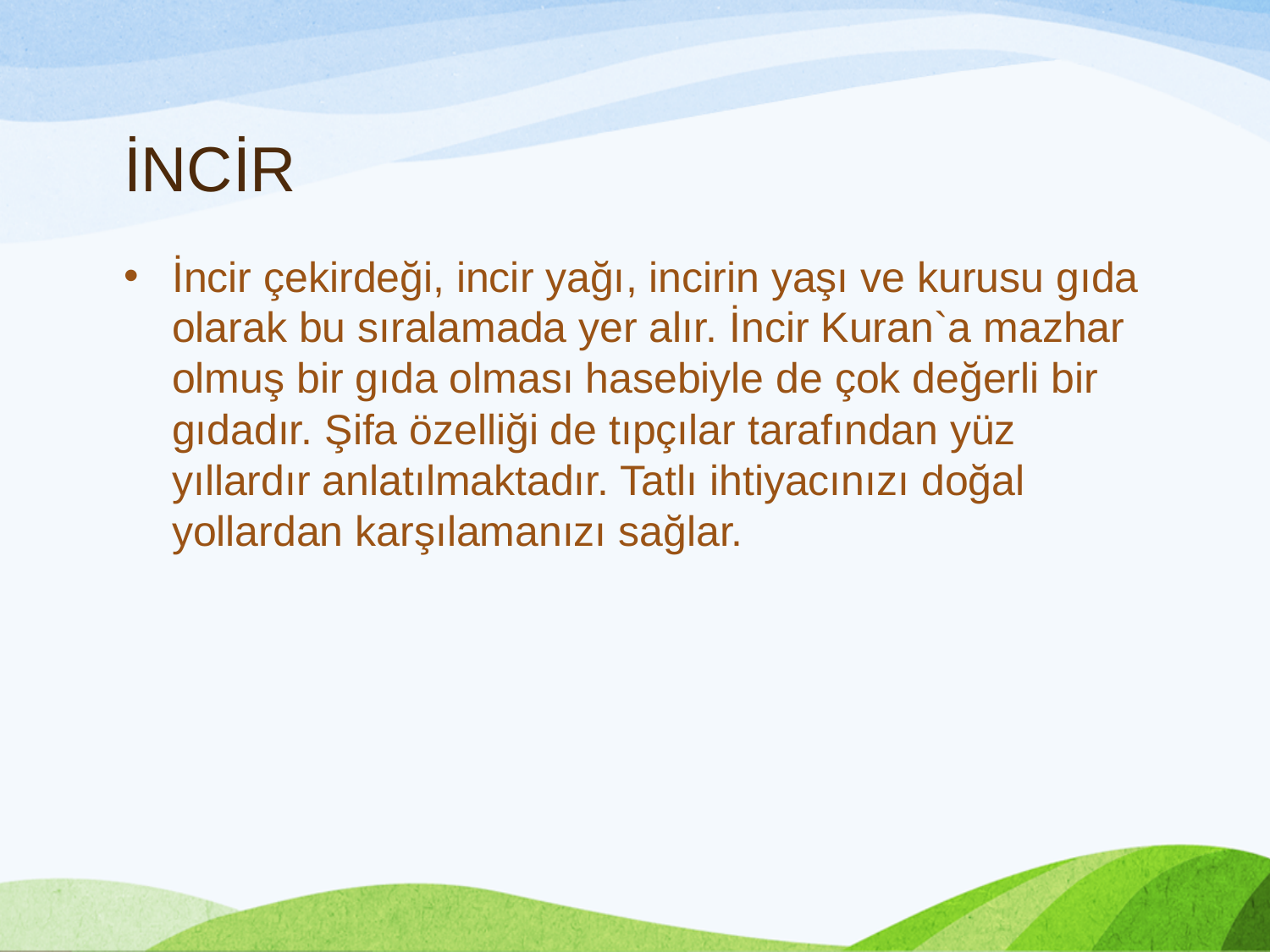

# İNCİR
İncir çekirdeği, incir yağı, incirin yaşı ve kurusu gıda olarak bu sıralamada yer alır. İncir Kuran`a mazhar olmuş bir gıda olması hasebiyle de çok değerli bir gıdadır. Şifa özelliği de tıpçılar tarafından yüz yıllardır anlatılmaktadır. Tatlı ihtiyacınızı doğal yollardan karşılamanızı sağlar.